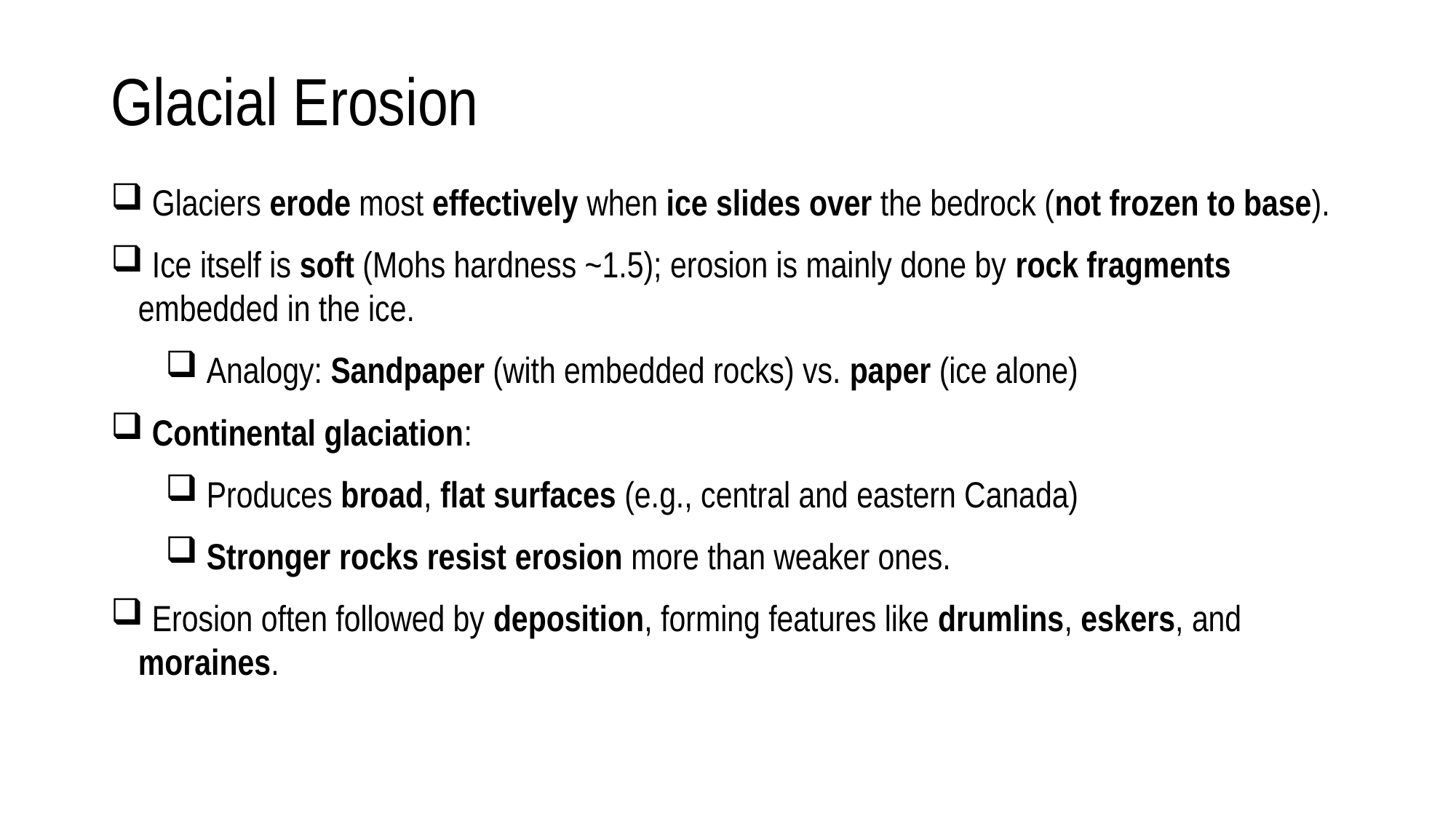

# Glacial Erosion
 Glaciers erode most effectively when ice slides over the bedrock (not frozen to base).
 Ice itself is soft (Mohs hardness ~1.5); erosion is mainly done by rock fragments embedded in the ice.
 Analogy: Sandpaper (with embedded rocks) vs. paper (ice alone)
 Continental glaciation:
 Produces broad, flat surfaces (e.g., central and eastern Canada)
 Stronger rocks resist erosion more than weaker ones.
 Erosion often followed by deposition, forming features like drumlins, eskers, and moraines.